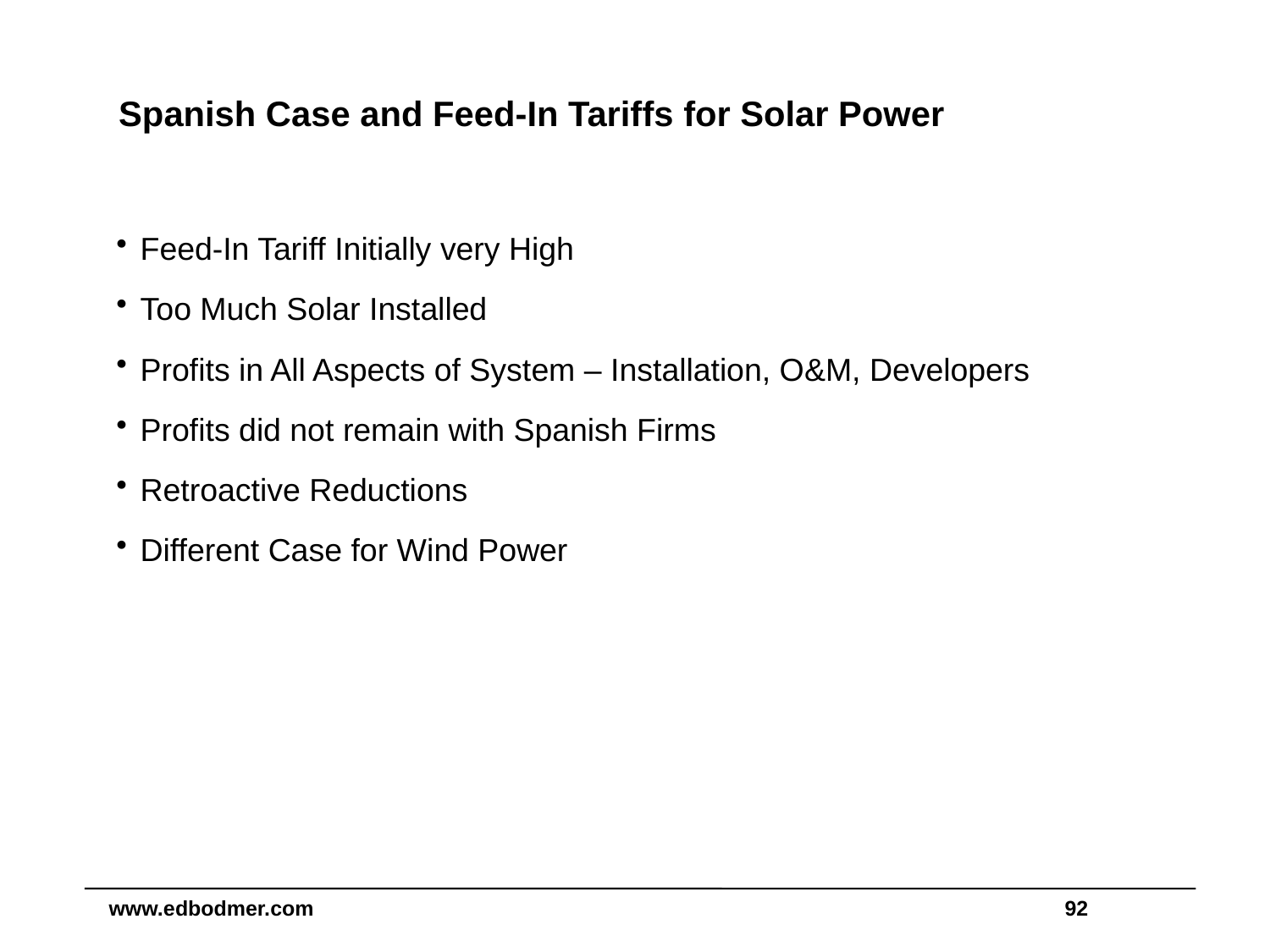

# Spanish Case and Feed-In Tariffs for Solar Power
Feed-In Tariff Initially very High
Too Much Solar Installed
Profits in All Aspects of System – Installation, O&M, Developers
Profits did not remain with Spanish Firms
Retroactive Reductions
Different Case for Wind Power